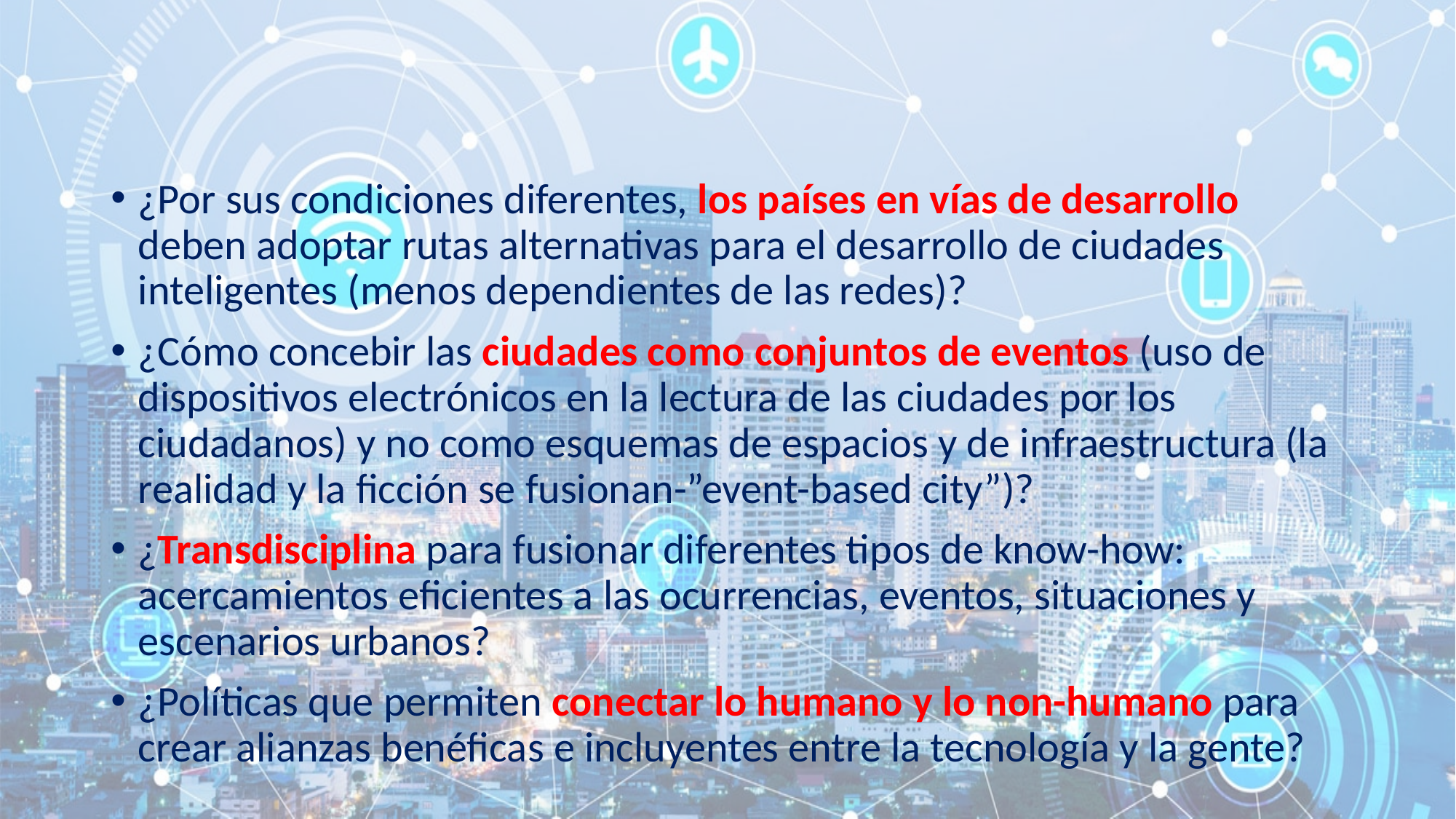

#
¿Por sus condiciones diferentes, los países en vías de desarrollo deben adoptar rutas alternativas para el desarrollo de ciudades inteligentes (menos dependientes de las redes)?
¿Cómo concebir las ciudades como conjuntos de eventos (uso de dispositivos electrónicos en la lectura de las ciudades por los ciudadanos) y no como esquemas de espacios y de infraestructura (la realidad y la ficción se fusionan-”event-based city”)?
¿Transdisciplina para fusionar diferentes tipos de know-how:  acercamientos eficientes a las ocurrencias, eventos, situaciones y escenarios urbanos?
¿Políticas que permiten conectar lo humano y lo non-humano para crear alianzas benéficas e incluyentes entre la tecnología y la gente?